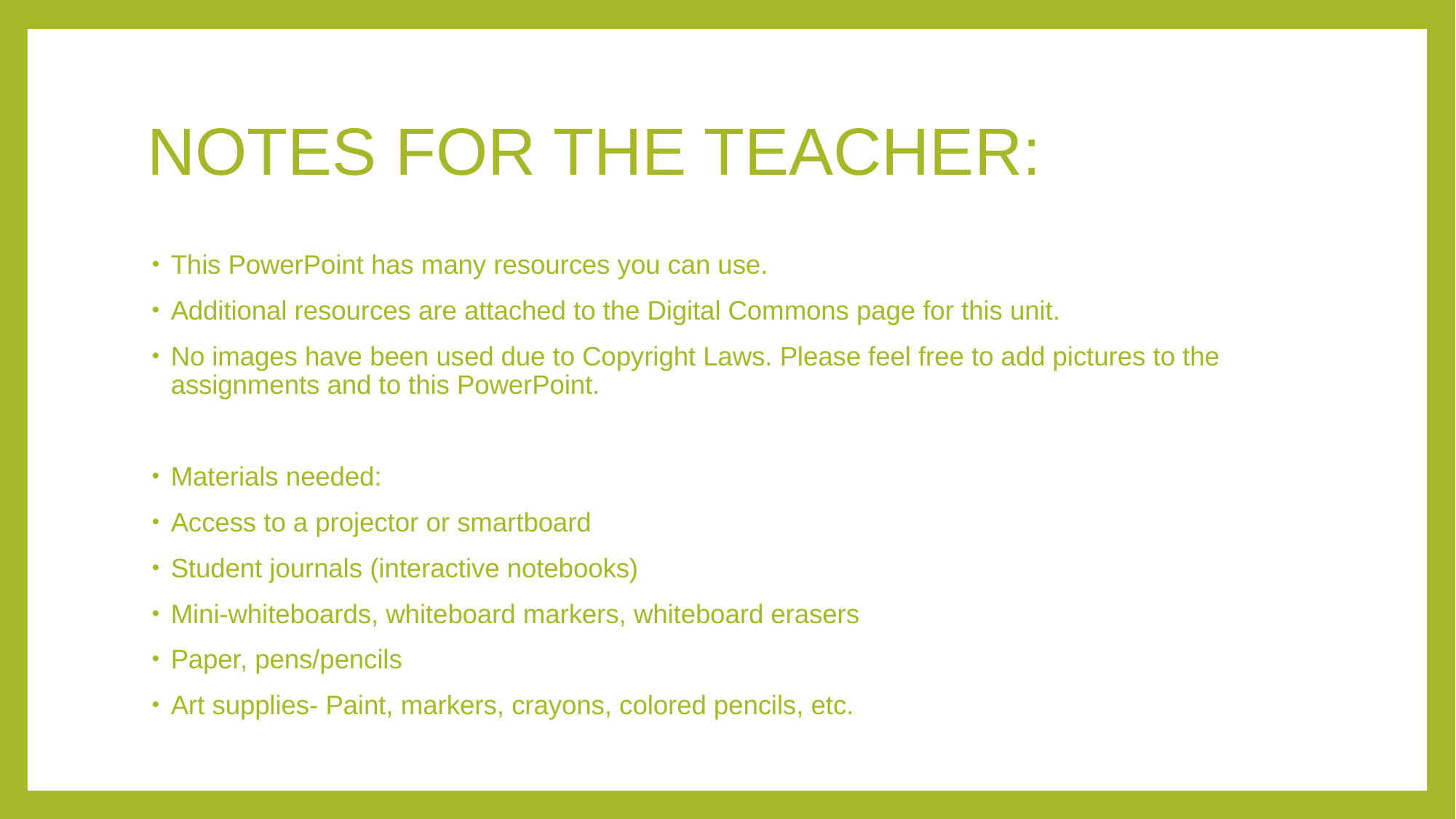

# NOTES FOR THE TEACHER:
This PowerPoint has many resources you can use.
Additional resources are attached to the Digital Commons page for this unit.
No images have been used due to Copyright Laws. Please feel free to add pictures to the assignments and to this PowerPoint.

Materials needed:
Access to a projector or smartboard
Student journals (interactive notebooks)
Mini-whiteboards, whiteboard markers, whiteboard erasers
Paper, pens/pencils
Art supplies- Paint, markers, crayons, colored pencils, etc.